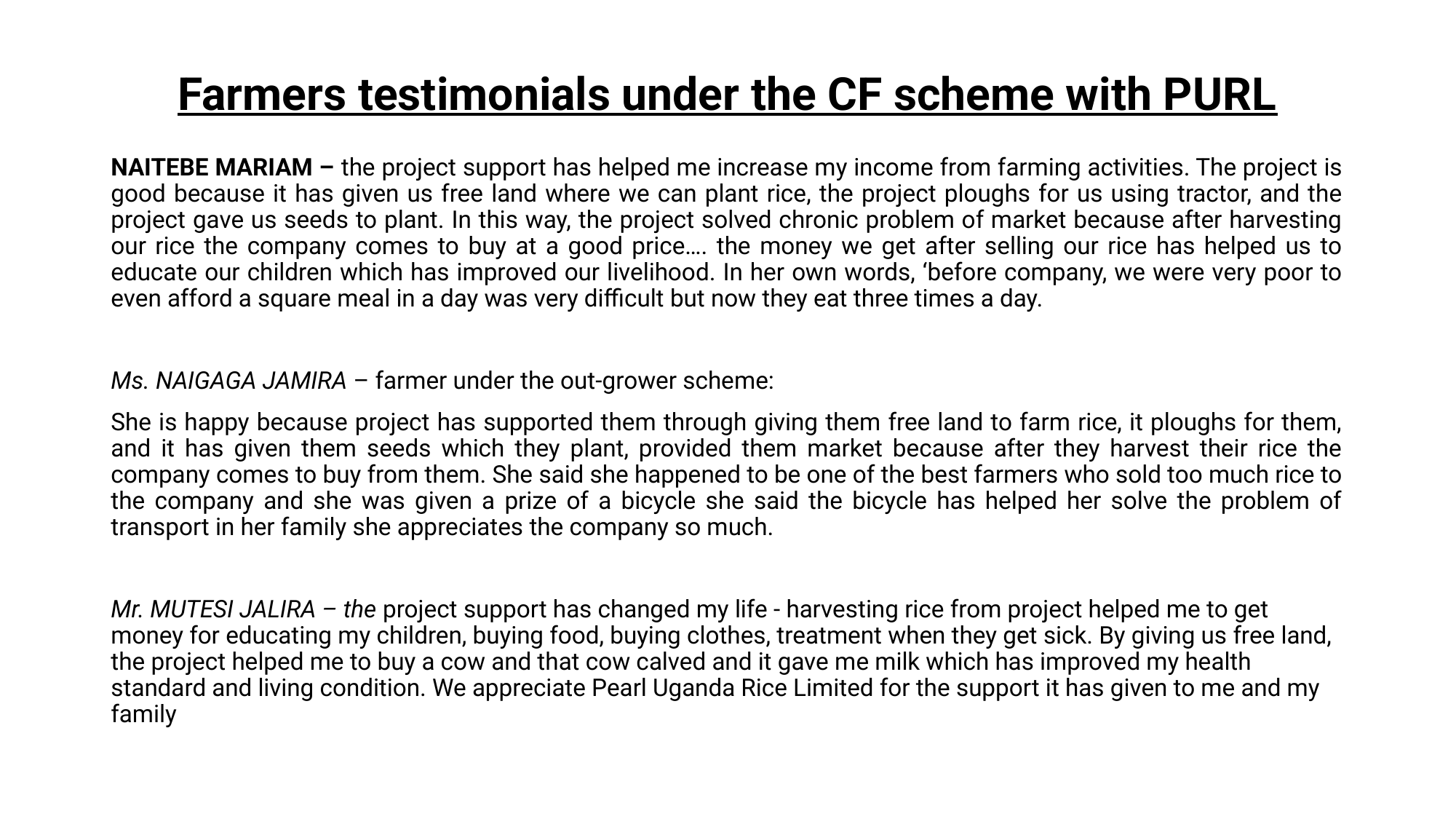

# Farmers testimonials under the CF scheme with PURL
NAITEBE MARIAM – the project support has helped me increase my income from farming activities. The project is good because it has given us free land where we can plant rice, the project ploughs for us using tractor, and the project gave us seeds to plant. In this way, the project solved chronic problem of market because after harvesting our rice the company comes to buy at a good price…. the money we get after selling our rice has helped us to educate our children which has improved our livelihood. In her own words, ‘before company, we were very poor to even afford a square meal in a day was very difficult but now they eat three times a day.

Ms. NAIGAGA JAMIRA – farmer under the out-grower scheme:
She is happy because project has supported them through giving them free land to farm rice, it ploughs for them, and it has given them seeds which they plant, provided them market because after they harvest their rice the company comes to buy from them. She said she happened to be one of the best farmers who sold too much rice to the company and she was given a prize of a bicycle she said the bicycle has helped her solve the problem of transport in her family she appreciates the company so much.

Mr. MUTESI JALIRA – the project support has changed my life - harvesting rice from project helped me to get money for educating my children, buying food, buying clothes, treatment when they get sick. By giving us free land, the project helped me to buy a cow and that cow calved and it gave me milk which has improved my health standard and living condition. We appreciate Pearl Uganda Rice Limited for the support it has given to me and my family